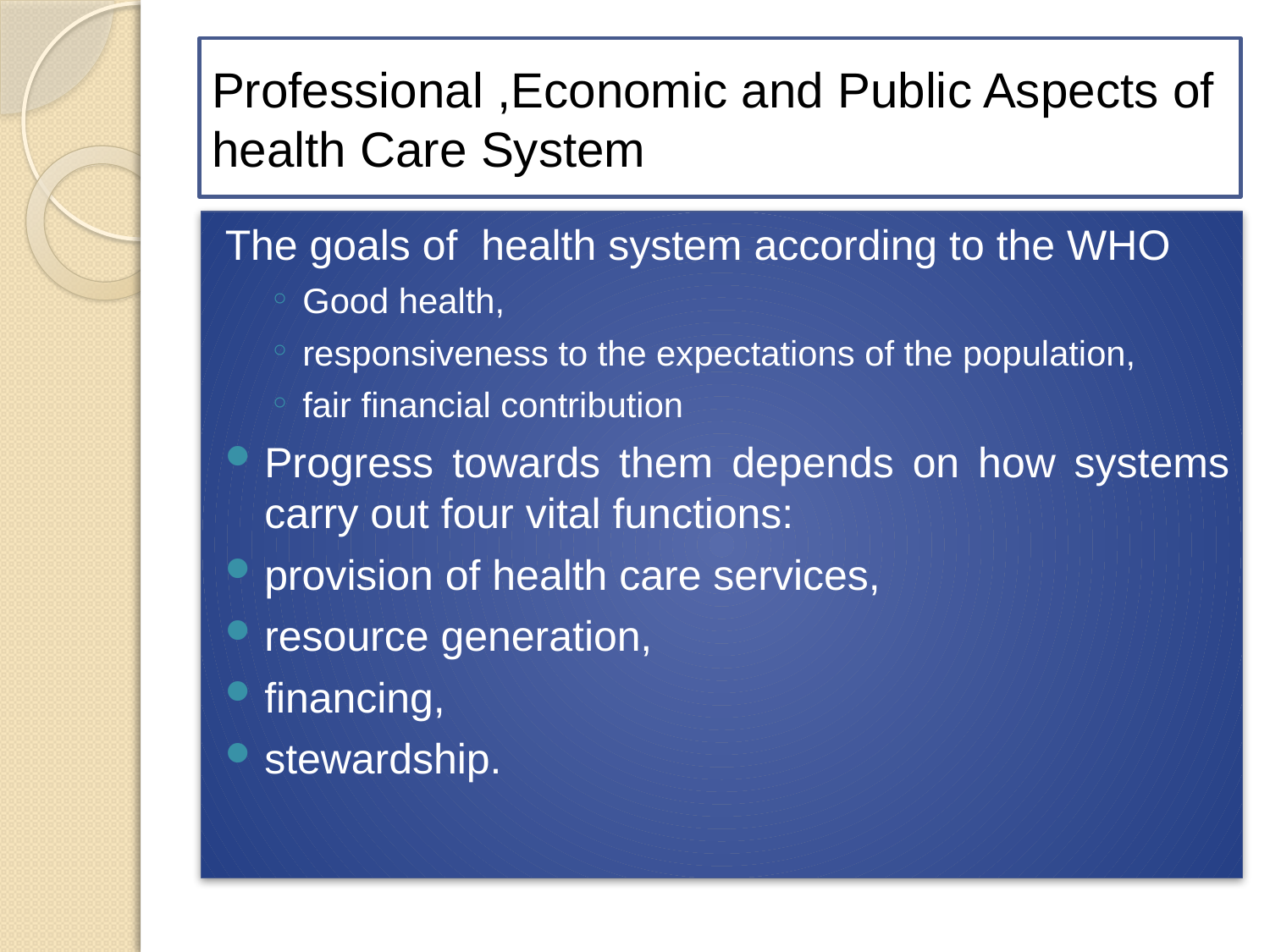

# Professional ,Economic and Public Aspects of health Care System
The goals of  health system according to the WHO
Good health,
responsiveness to the expectations of the population,
fair financial contribution
Progress towards them depends on how systems carry out four vital functions:
provision of health care services,
resource generation,
financing,
stewardship.